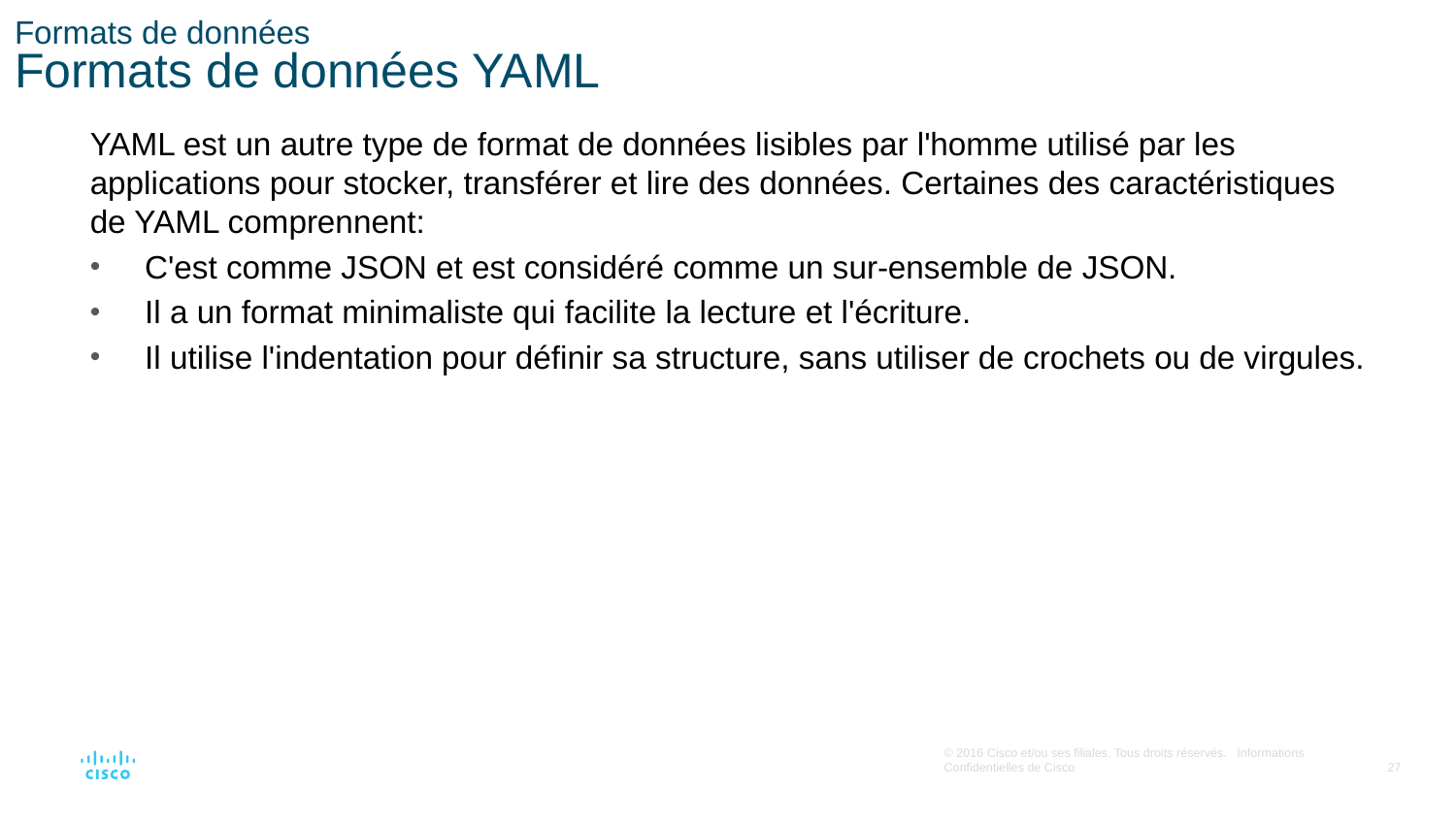

# Formats de données Formats de données YAML
YAML est un autre type de format de données lisibles par l'homme utilisé par les applications pour stocker, transférer et lire des données. Certaines des caractéristiques de YAML comprennent:
C'est comme JSON et est considéré comme un sur-ensemble de JSON.
Il a un format minimaliste qui facilite la lecture et l'écriture.
Il utilise l'indentation pour définir sa structure, sans utiliser de crochets ou de virgules.